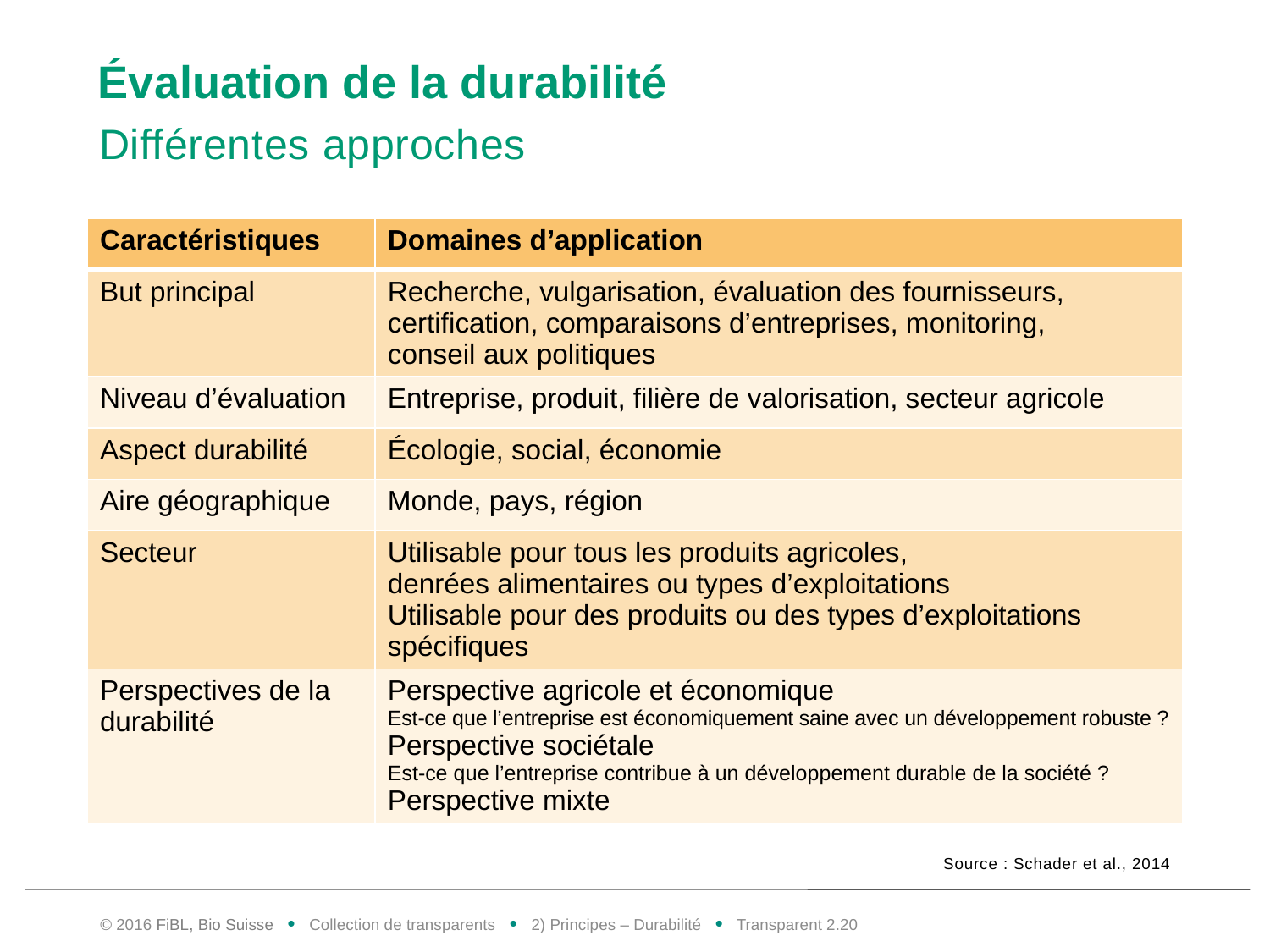

# Évaluation de la durabilité
Différentes approches
| Caractéristiques | Domaines d’application |
| --- | --- |
| But principal | Recherche, vulgarisation, évaluation des fournisseurs, certification, comparaisons d’entreprises, monitoring, conseil aux politiques |
| Niveau d’évaluation | Entreprise, produit, filière de valorisation, secteur agricole |
| Aspect durabilité | Écologie, social, économie |
| Aire géographique | Monde, pays, région |
| Secteur | Utilisable pour tous les produits agricoles, denrées alimentaires ou types d’exploitations Utilisable pour des produits ou des types d’exploitations spécifiques |
| Perspectives de la durabilité | Perspective agricole et économique Est-ce que l’entreprise est économiquement saine avec un développement robuste ? Perspective sociétale Est-ce que l’entreprise contribue à un développement durable de la société ? Perspective mixte |
Source : Schader et al., 2014
© 2016 FiBL, Bio Suisse   •   Collection de transparents   •   2) Principes – Durabilité   •   Transparent 2.20